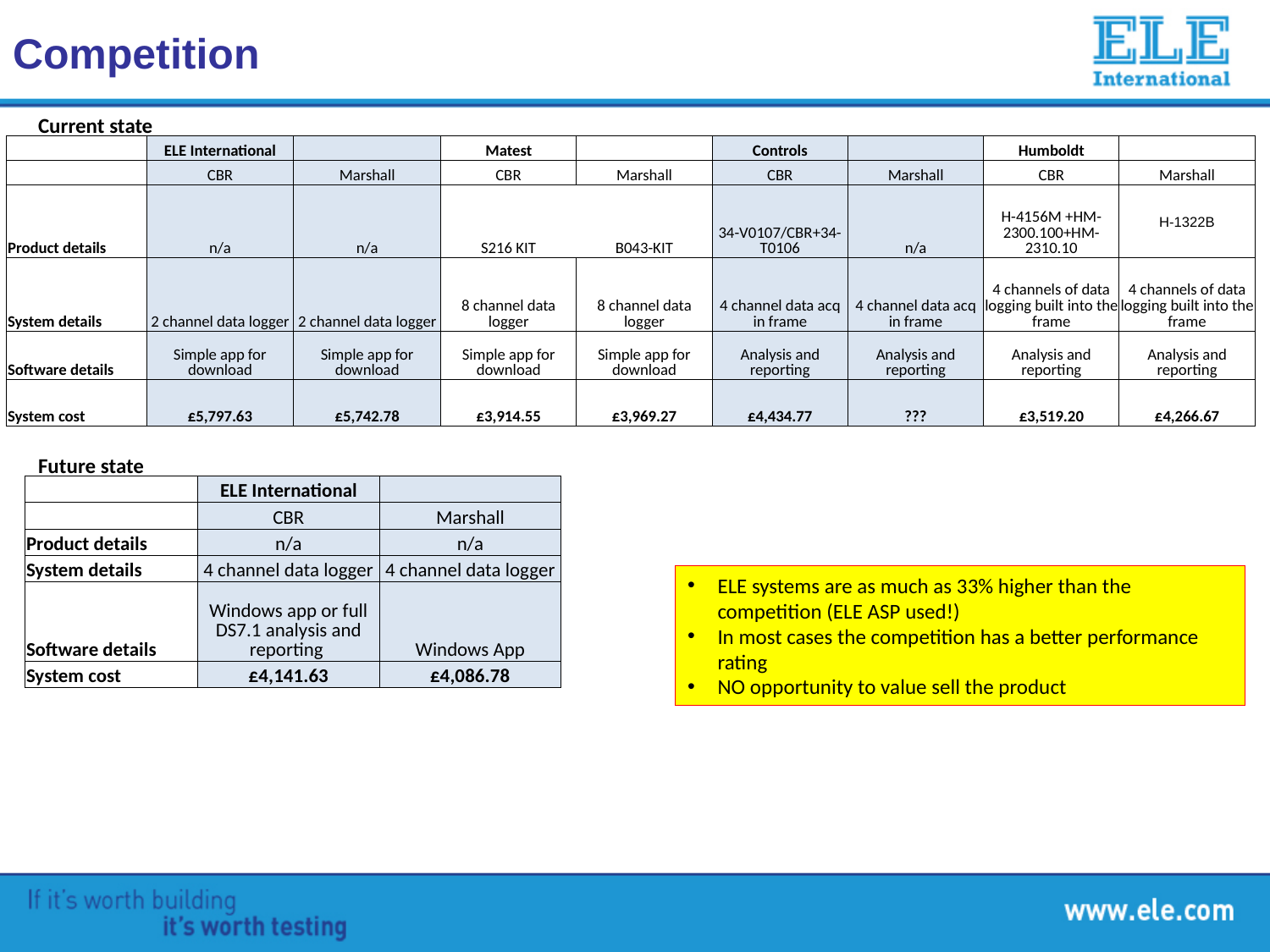

# Competition
Current state
|  | ELE International |  | Matest |  | Controls |  | Humboldt |  |
| --- | --- | --- | --- | --- | --- | --- | --- | --- |
|  | CBR | Marshall | CBR | Marshall | CBR | Marshall | CBR | Marshall |
| Product details | n/a | n/a | S216 KIT | B043-KIT | 34-V0107/CBR+34-T0106 | n/a | H-4156M +HM-2300.100+HM-2310.10 | H-1322B |
| System details | 2 channel data logger | 2 channel data logger | 8 channel data logger | 8 channel data logger | 4 channel data acq in frame | 4 channel data acq in frame | 4 channels of data logging built into the frame | 4 channels of data logging built into the frame |
| Software details | Simple app for download | Simple app for download | Simple app for download | Simple app for download | Analysis and reporting | Analysis and reporting | Analysis and reporting | Analysis and reporting |
| System cost | £5,797.63 | £5,742.78 | £3,914.55 | £3,969.27 | £4,434.77 | ??? | £3,519.20 | £4,266.67 |
Future state
|  | ELE International |  |
| --- | --- | --- |
|  | CBR | Marshall |
| Product details | n/a | n/a |
| System details | 4 channel data logger | 4 channel data logger |
| Software details | Windows app or full DS7.1 analysis and reporting | Windows App |
| System cost | £4,141.63 | £4,086.78 |
ELE systems are as much as 33% higher than the competition (ELE ASP used!)
In most cases the competition has a better performance rating
NO opportunity to value sell the product